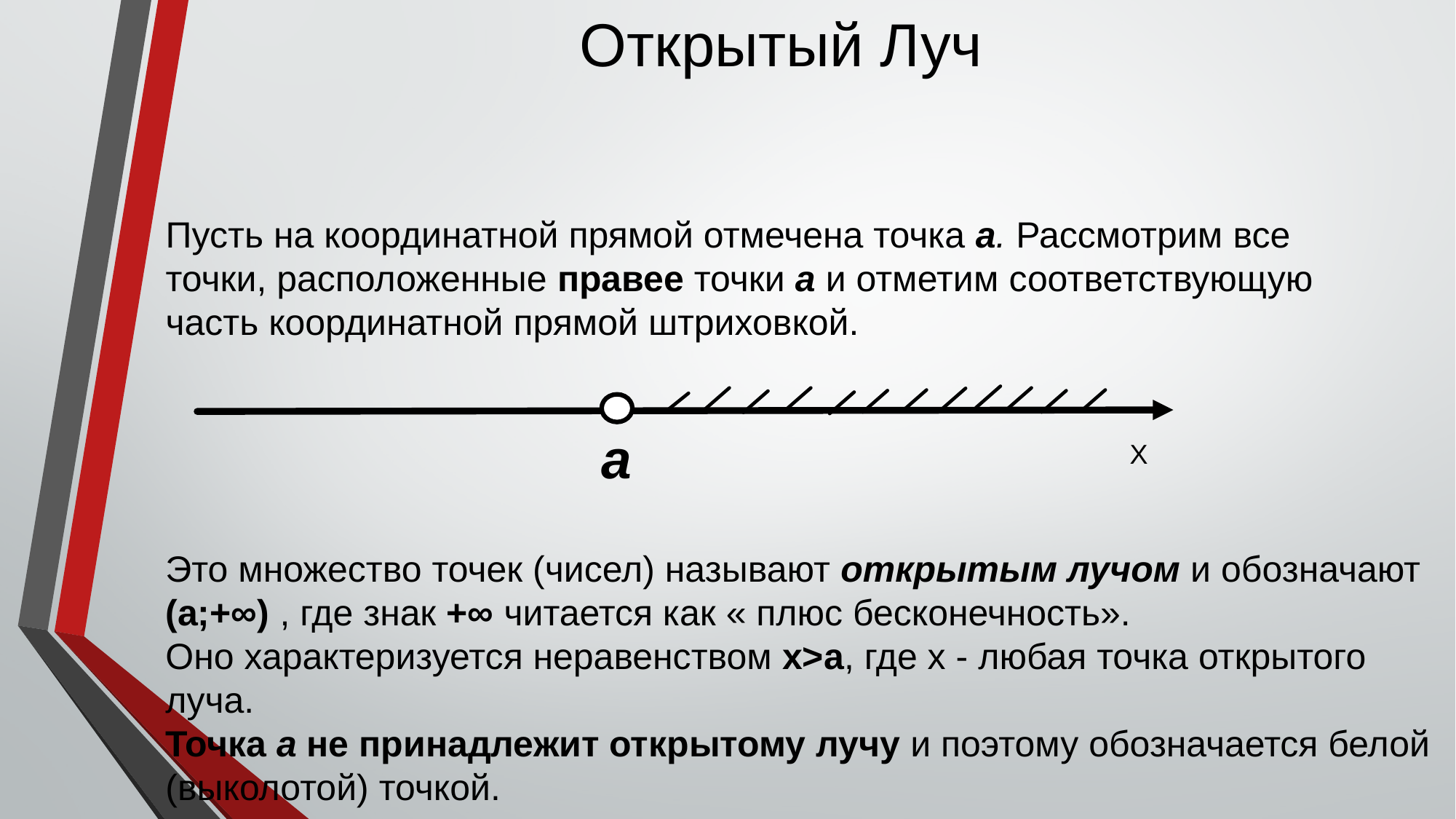

# Открытый Луч
Пусть на координатной прямой отмечена точка а. Рассмотрим все точки, расположенные правее точки a и отметим соответствующую часть координатной прямой штриховкой.

а
Х
Это множество точек (чисел) называют открытым лучом и обозначают (a;+∞) , где знак +∞ читается как « плюс бесконечность».
Оно характеризуется неравенством x>a, где x - любая точка открытого луча.
Точка а не принадлежит открытому лучу и поэтому обозначается белой (выколотой) точкой.